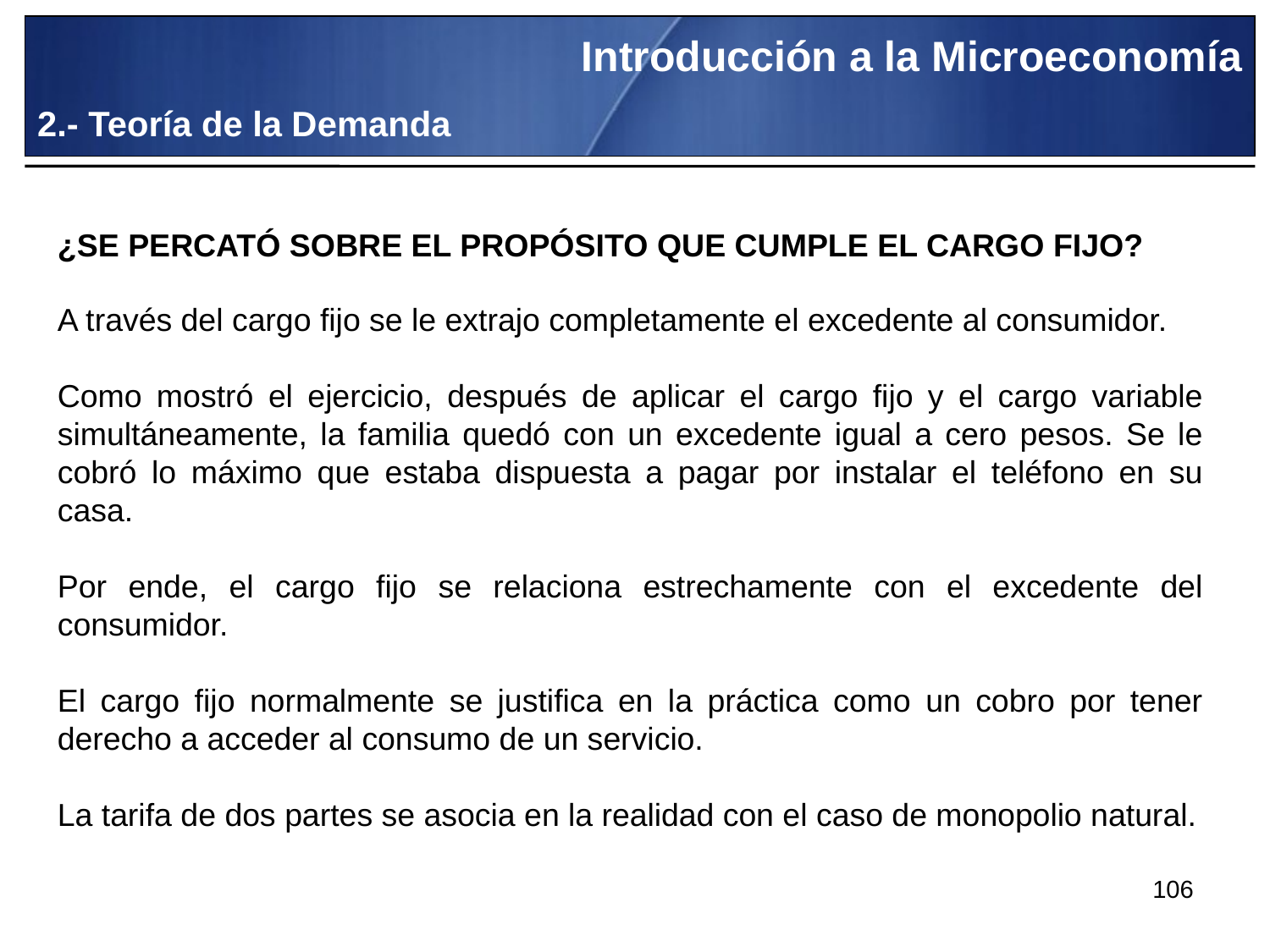

Introducción a la Microeconomía
2.- Teoría de la Demanda

¿SE PERCATÓ SOBRE EL PROPÓSITO QUE CUMPLE EL CARGO FIJO?
A través del cargo fijo se le extrajo completamente el excedente al consumidor.

Como mostró el ejercicio, después de aplicar el cargo fijo y el cargo variable simultáneamente, la familia quedó con un excedente igual a cero pesos. Se le cobró lo máximo que estaba dispuesta a pagar por instalar el teléfono en su casa.

Por ende, el cargo fijo se relaciona estrechamente con el excedente del consumidor.

El cargo fijo normalmente se justifica en la práctica como un cobro por tener derecho a acceder al consumo de un servicio.

La tarifa de dos partes se asocia en la realidad con el caso de monopolio natural.
106